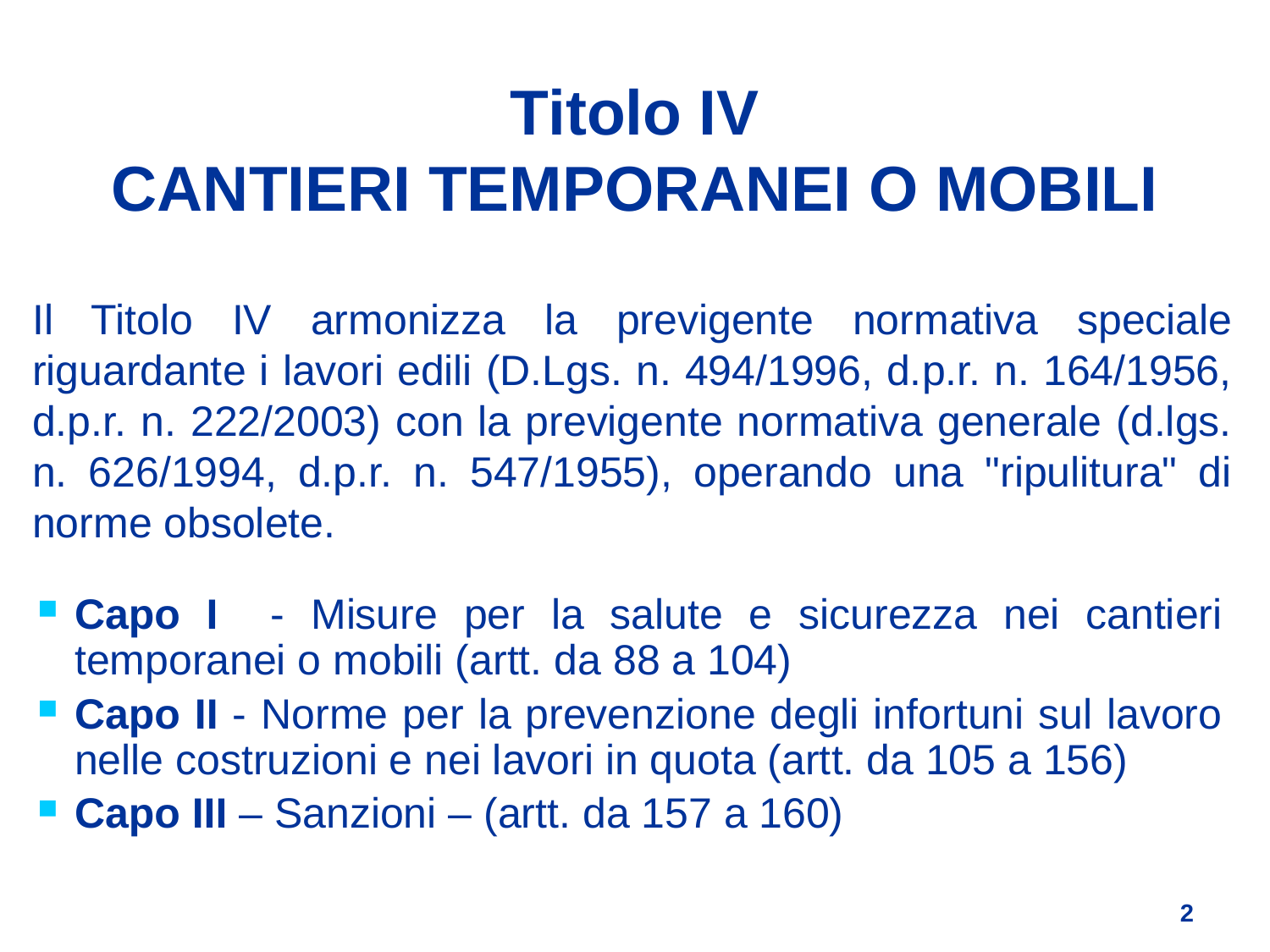

Titolo IV
CANTIERI TEMPORANEI O MOBILI
Il Titolo IV armonizza la previgente normativa speciale riguardante i lavori edili (D.Lgs. n. 494/1996, d.p.r. n. 164/1956, d.p.r. n. 222/2003) con la previgente normativa generale (d.lgs. n. 626/1994, d.p.r. n. 547/1955), operando una "ripulitura" di norme obsolete.
Capo I  - Misure per la salute e sicurezza nei cantieri temporanei o mobili (artt. da 88 a 104)
Capo II - Norme per la prevenzione degli infortuni sul lavoro nelle costruzioni e nei lavori in quota (artt. da 105 a 156)
Capo III – Sanzioni – (artt. da 157 a 160)

2